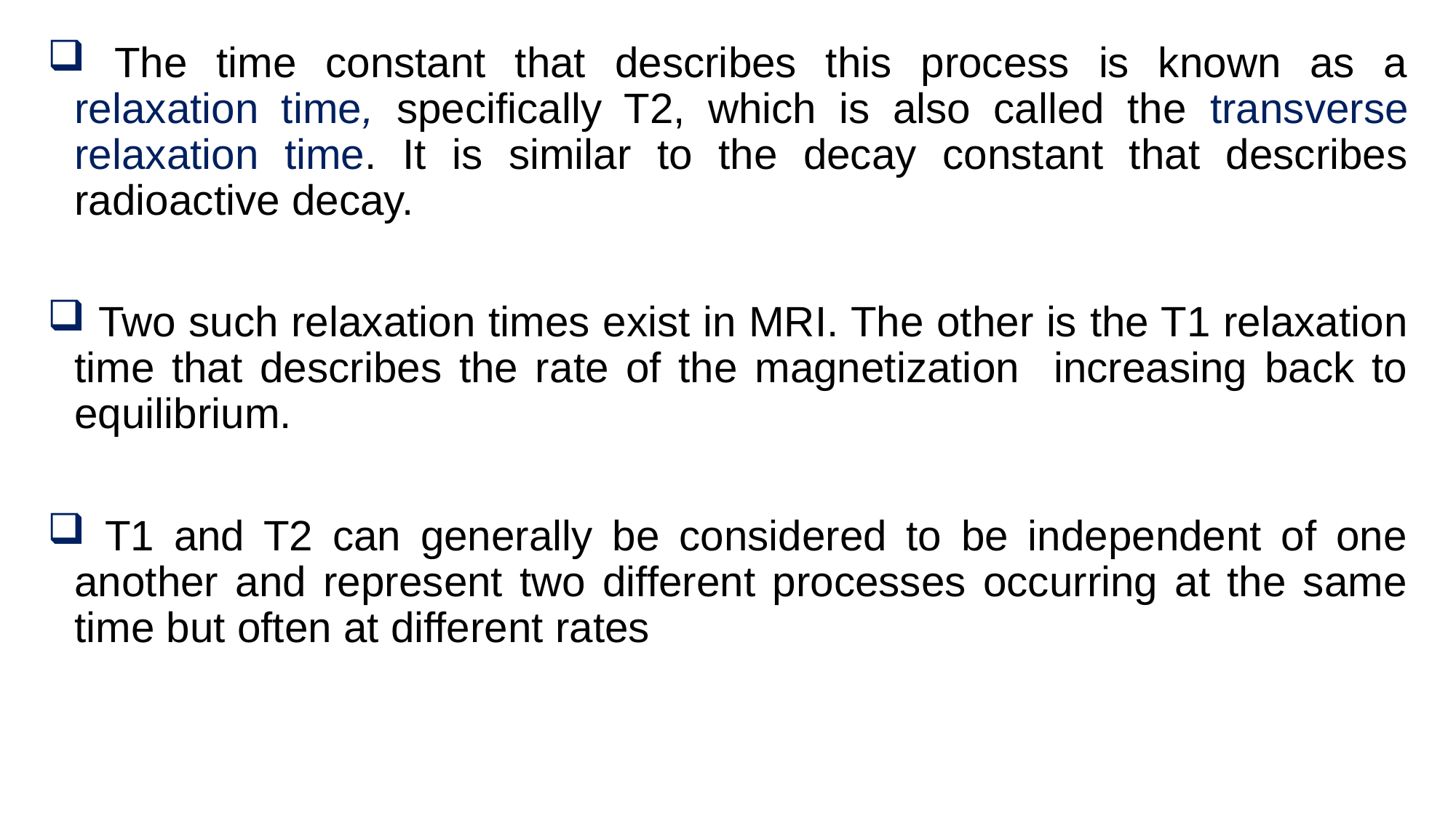

The time constant that describes this process is known as a relaxation time, specifically T2, which is also called the transverse relaxation time. It is similar to the decay constant that describes radioactive decay.

 Two such relaxation times exist in MRI. The other is the T1 relaxation time that describes the rate of the magnetization  increasing back to equilibrium.

 T1 and T2 can generally be considered to be independent of one another and represent two different processes occurring at the same time but often at different rates